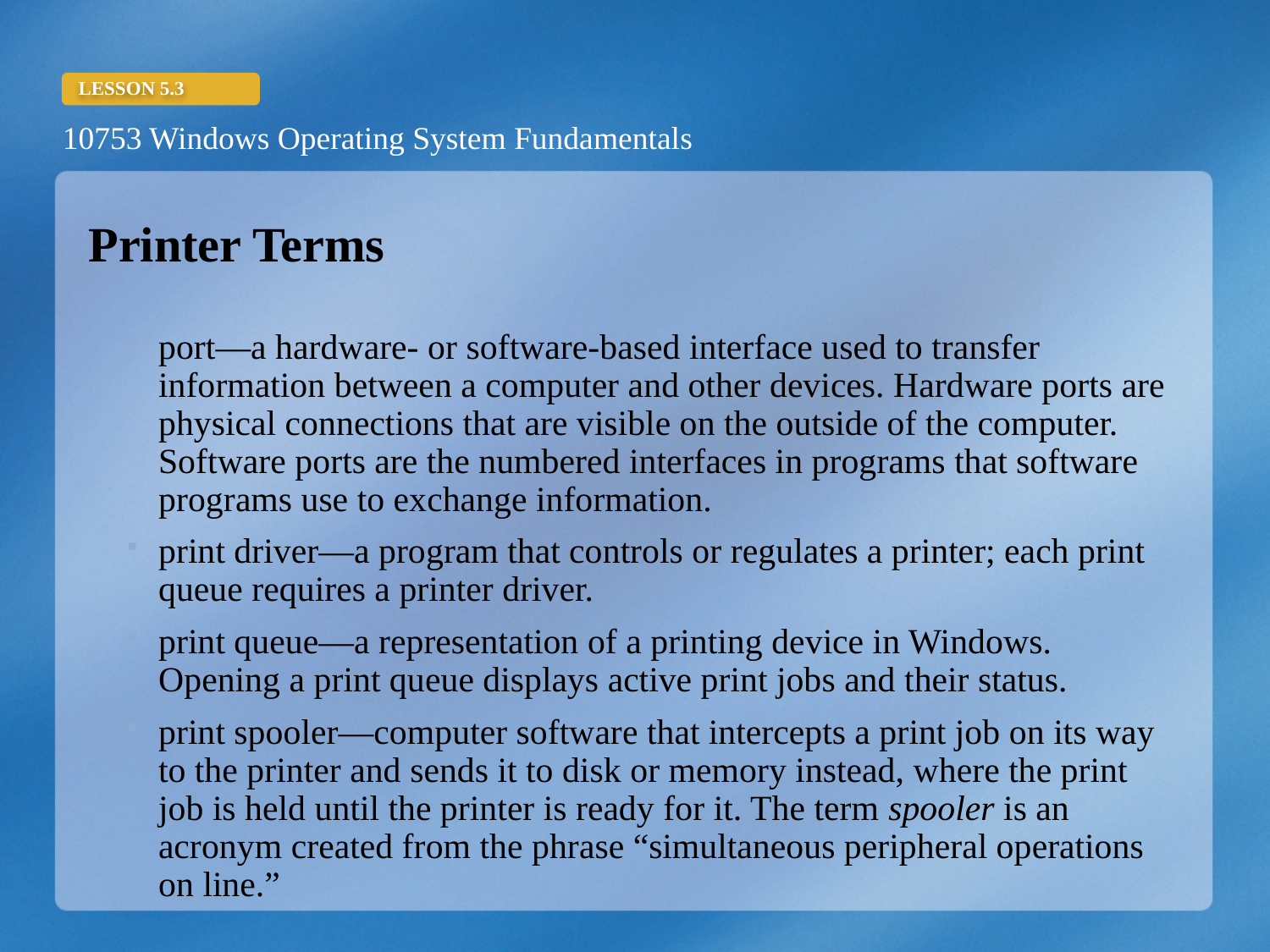

Printer Terms

port—a hardware- or software-based interface used to transfer information between a computer and other devices. Hardware ports are physical connections that are visible on the outside of the computer. Software ports are the numbered interfaces in programs that software programs use to exchange information.
print driver—a program that controls or regulates a printer; each print queue requires a printer driver.
print queue—a representation of a printing device in Windows. Opening a print queue displays active print jobs and their status.
print spooler—computer software that intercepts a print job on its way to the printer and sends it to disk or memory instead, where the print job is held until the printer is ready for it. The term spooler is an acronym created from the phrase “simultaneous peripheral operations on line.”